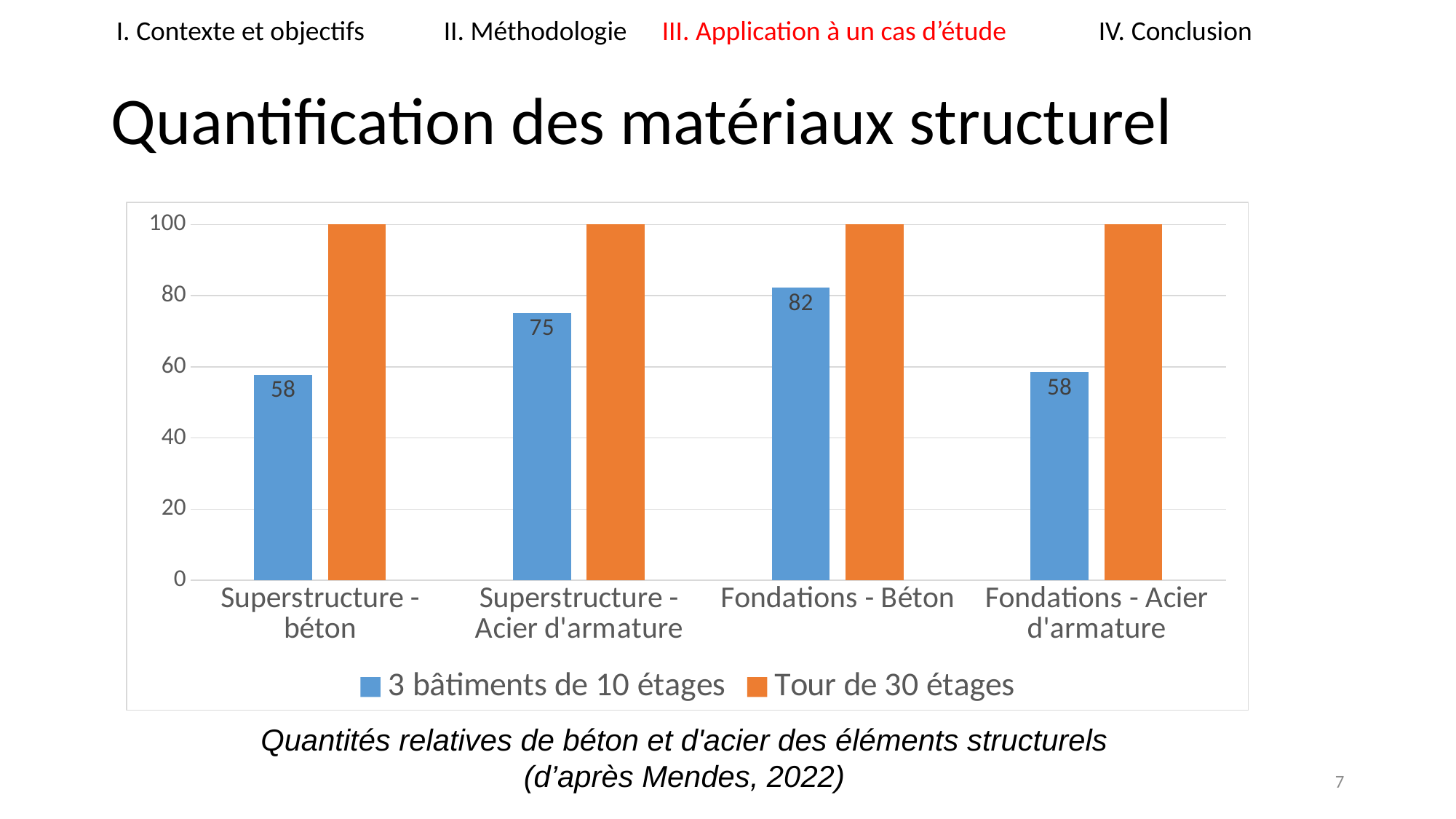

I. Contexte et objectifs	II. Méthodologie	III. Application à un cas d’étude	IV. Conclusion
# Quantification des matériaux structurel

### Chart

| Category | 3 bâtiments de 10 étages | Tour de 30 étages |
|---|---|---|
| Superstructure - béton | 57.77777777777777 | 100.0 |
| Superstructure - Acier d'armature | 75.103734439834 | 100.0 |
| Fondations - Béton | 82.22222222222223 | 100.0 |
| Fondations - Acier d'armature | 58.487972508591064 | 100.0 |
Quantités relatives de béton et d'acier des éléments structurels (d’après Mendes, 2022)
7